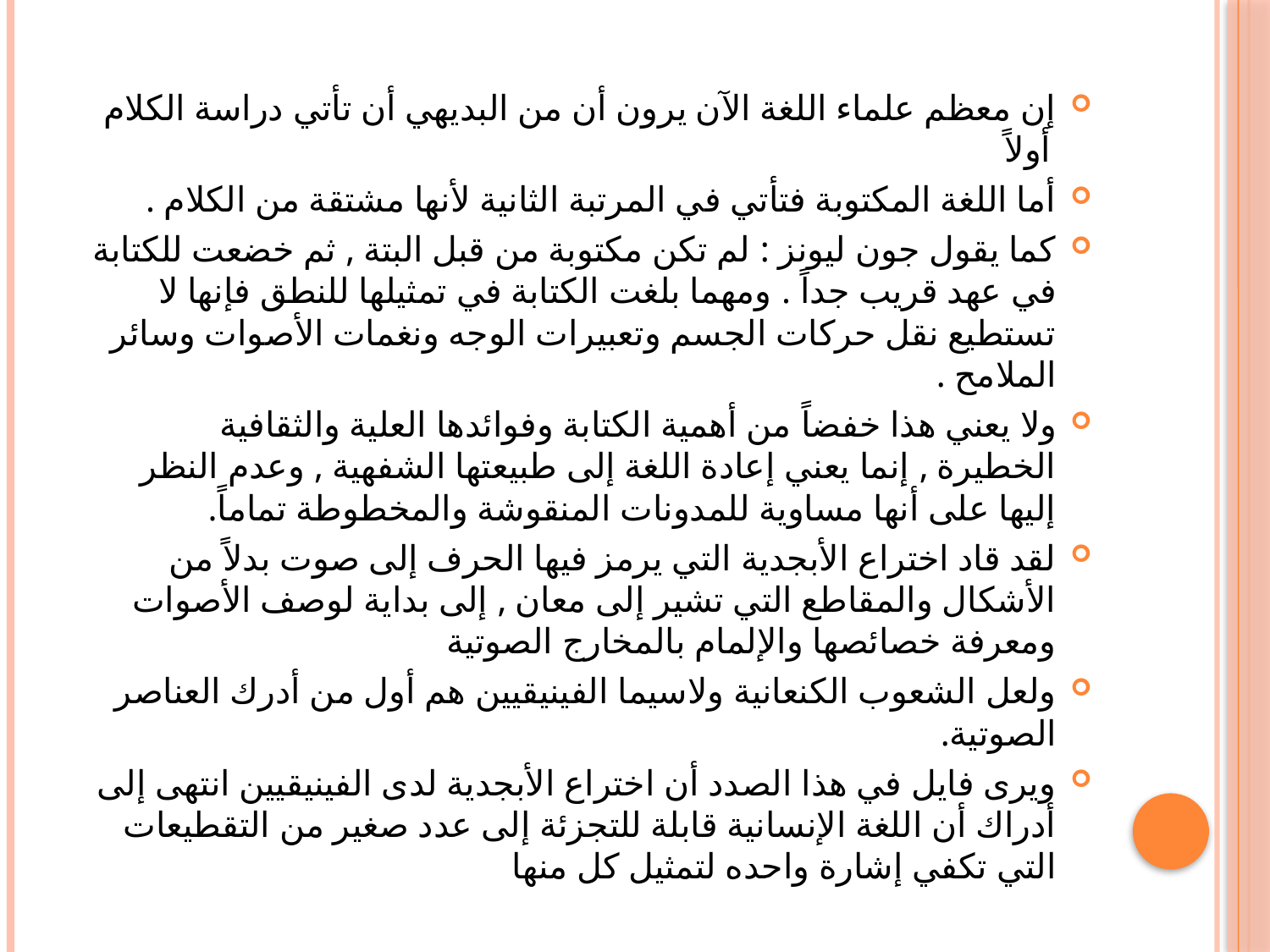

#
إن معظم علماء اللغة الآن يرون أن من البديهي أن تأتي دراسة الكلام أولاً
أما اللغة المكتوبة فتأتي في المرتبة الثانية لأنها مشتقة من الكلام .
كما يقول جون ليونز : لم تكن مكتوبة من قبل البتة , ثم خضعت للكتابة في عهد قريب جداً . ومهما بلغت الكتابة في تمثيلها للنطق فإنها لا تستطيع نقل حركات الجسم وتعبيرات الوجه ونغمات الأصوات وسائر الملامح .
ولا يعني هذا خفضاً من أهمية الكتابة وفوائدها العلية والثقافية الخطيرة , إنما يعني إعادة اللغة إلى طبيعتها الشفهية , وعدم النظر إليها على أنها مساوية للمدونات المنقوشة والمخطوطة تماماً.
لقد قاد اختراع الأبجدية التي يرمز فيها الحرف إلى صوت بدلاً من الأشكال والمقاطع التي تشير إلى معان , إلى بداية لوصف الأصوات ومعرفة خصائصها والإلمام بالمخارج الصوتية
ولعل الشعوب الكنعانية ولاسيما الفينيقيين هم أول من أدرك العناصر الصوتية.
ويرى فايل في هذا الصدد أن اختراع الأبجدية لدى الفينيقيين انتهى إلى أدراك أن اللغة الإنسانية قابلة للتجزئة إلى عدد صغير من التقطيعات التي تكفي إشارة واحده لتمثيل كل منها